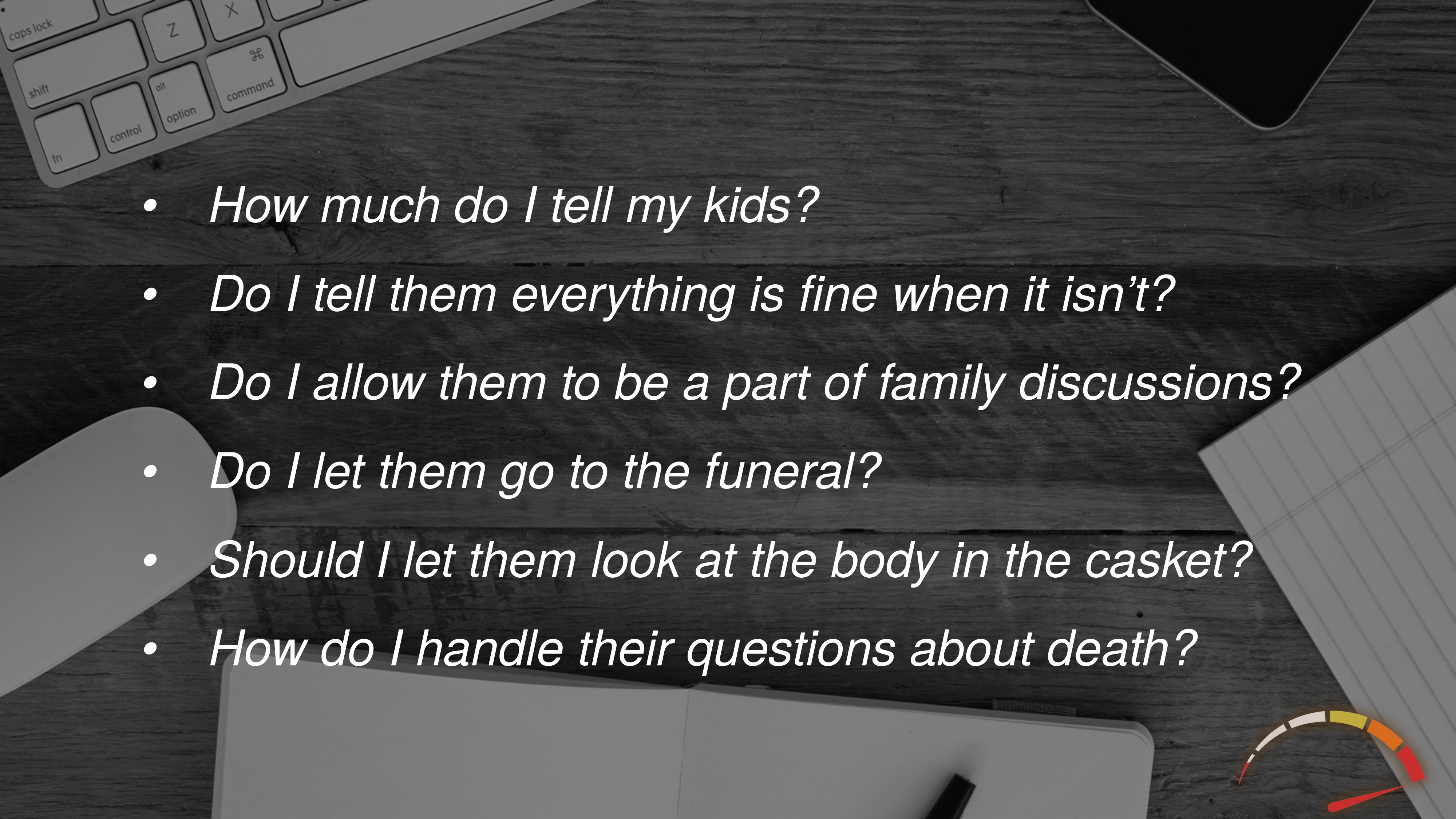

•	How much do I tell my kids?
•	Do I tell them everything is fine when it isn’t?
•	Do I allow them to be a part of family discussions?
•	Do I let them go to the funeral?
•	Should I let them look at the body in the casket?
•	How do I handle their questions about death?